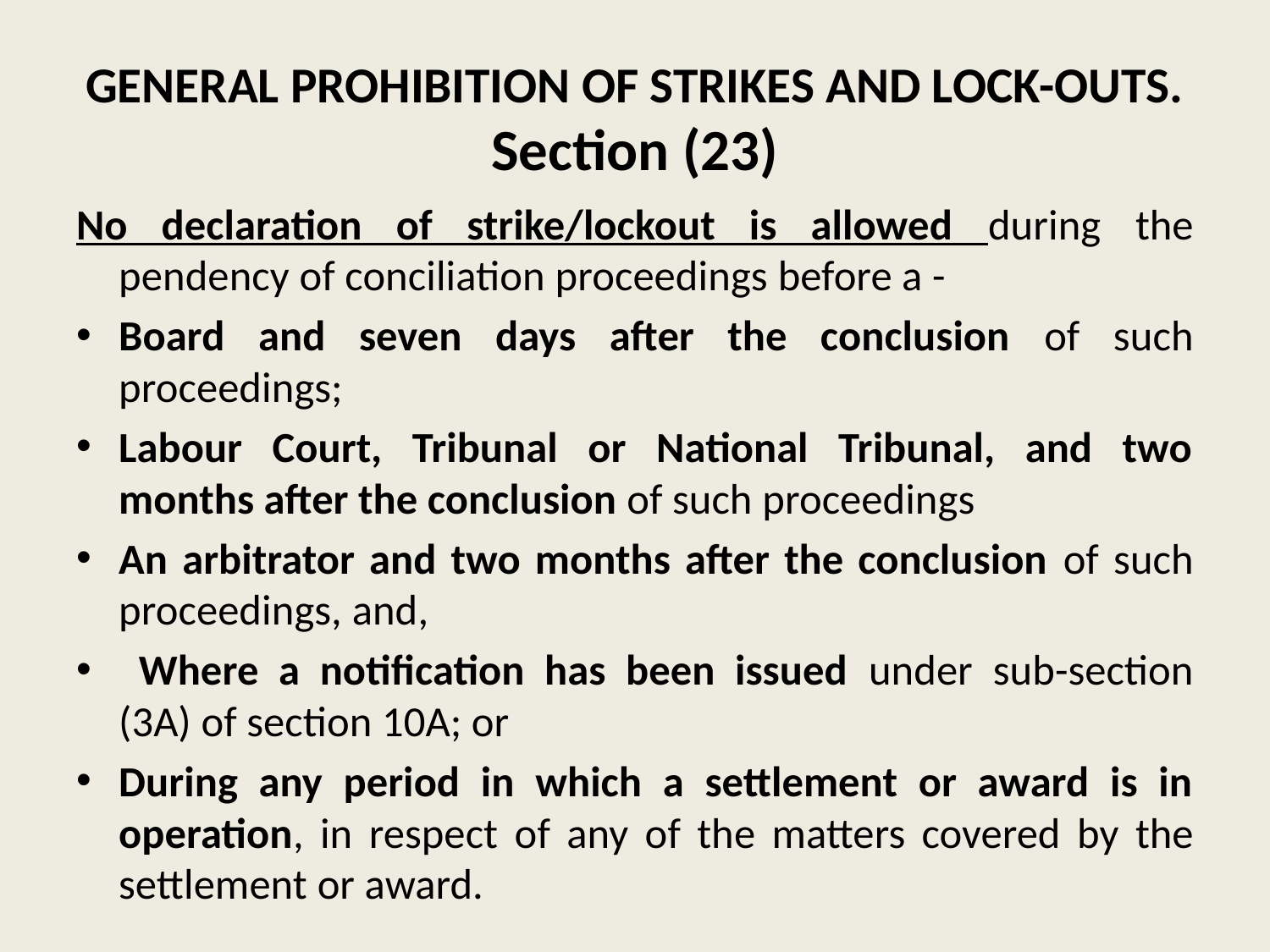

# GENERAL PROHIBITION OF STRIKES AND LOCK-OUTS. Section (23)
No declaration of strike/lockout is allowed during the pendency of conciliation proceedings before a -
Board and seven days after the conclusion of such proceedings;
Labour Court, Tribunal or National Tribunal, and two months after the conclusion of such proceedings
An arbitrator and two months after the conclusion of such proceedings, and,
 Where a notification has been issued under sub-section (3A) of section 10A; or
During any period in which a settlement or award is in operation, in respect of any of the matters covered by the settlement or award.